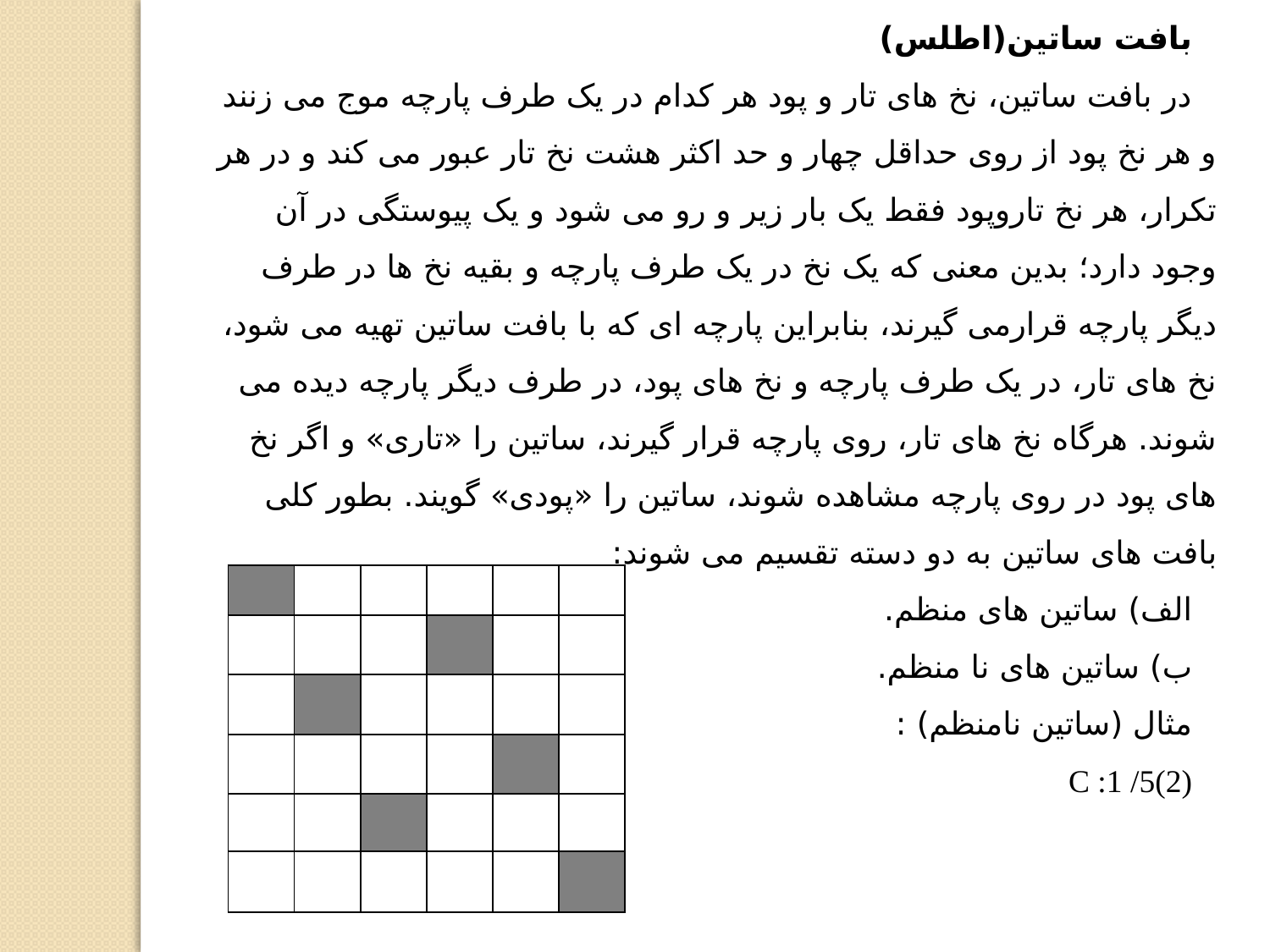

بافت ساتین(اطلس)
در بافت ساتین، نخ های تار و پود هر کدام در یک طرف پارچه موج می زنند و هر نخ پود از روی حداقل چهار و حد اکثر هشت نخ تار عبور می کند و در هر تکرار، هر نخ تاروپود فقط یک بار زیر و رو می شود و یک پیوستگی در آن وجود دارد؛ بدین معنی که یک نخ در یک طرف پارچه و بقیه نخ ها در طرف دیگر پارچه قرارمی گیرند، بنابراین پارچه ای که با بافت ساتین تهیه می شود، نخ های تار، در یک طرف پارچه و نخ های پود، در طرف دیگر پارچه دیده می شوند. هرگاه نخ های تار، روی پارچه قرار گیرند، ساتین را «تاری» و اگر نخ های پود در روی پارچه مشاهده شوند، ساتین را «پودی» گویند. بطور کلی بافت های ساتین به دو دسته تقسیم می شوند:
الف) ساتین های منظم.
ب) ساتین های نا منظم.
مثال (ساتین نامنظم) :
C :1 /5(2)

|  |  |  |  |  |  |
| --- | --- | --- | --- | --- | --- |
|  |  |  |  |  |  |
|  |  |  |  |  |  |
|  |  |  |  |  |  |
|  |  |  |  |  |  |
|  |  |  |  |  |  |